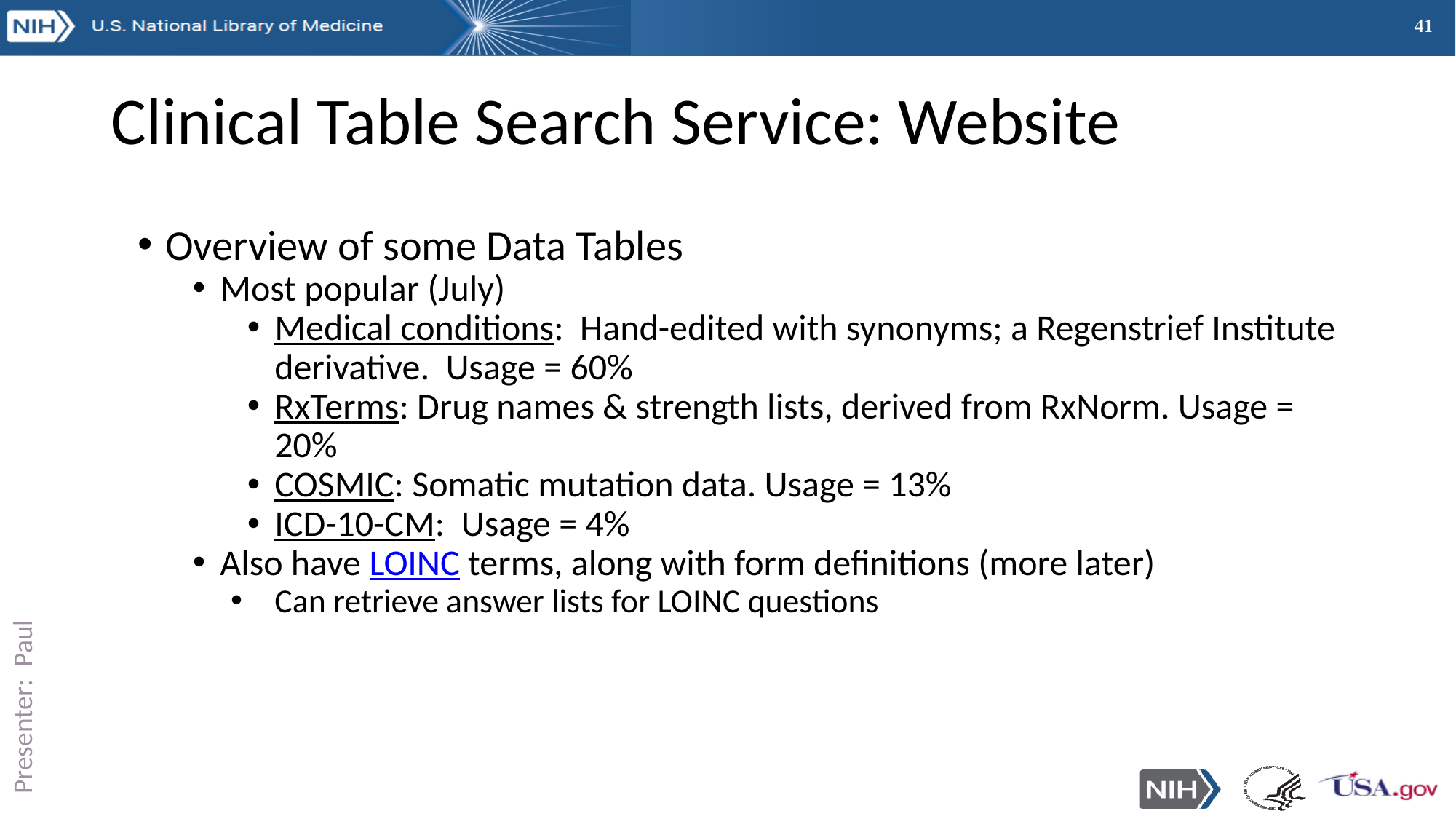

# Clinical Table Search Service: Website
Overview of some Data Tables
Most popular (July)
Medical conditions:  Hand-edited with synonyms; a Regenstrief Institute derivative.  Usage = 60%
RxTerms: Drug names & strength lists, derived from RxNorm. Usage = 20%
COSMIC: Somatic mutation data. Usage = 13%
ICD-10-CM:  Usage = 4%
Also have LOINC terms, along with form definitions (more later)
Can retrieve answer lists for LOINC questions

Presenter:  Paul